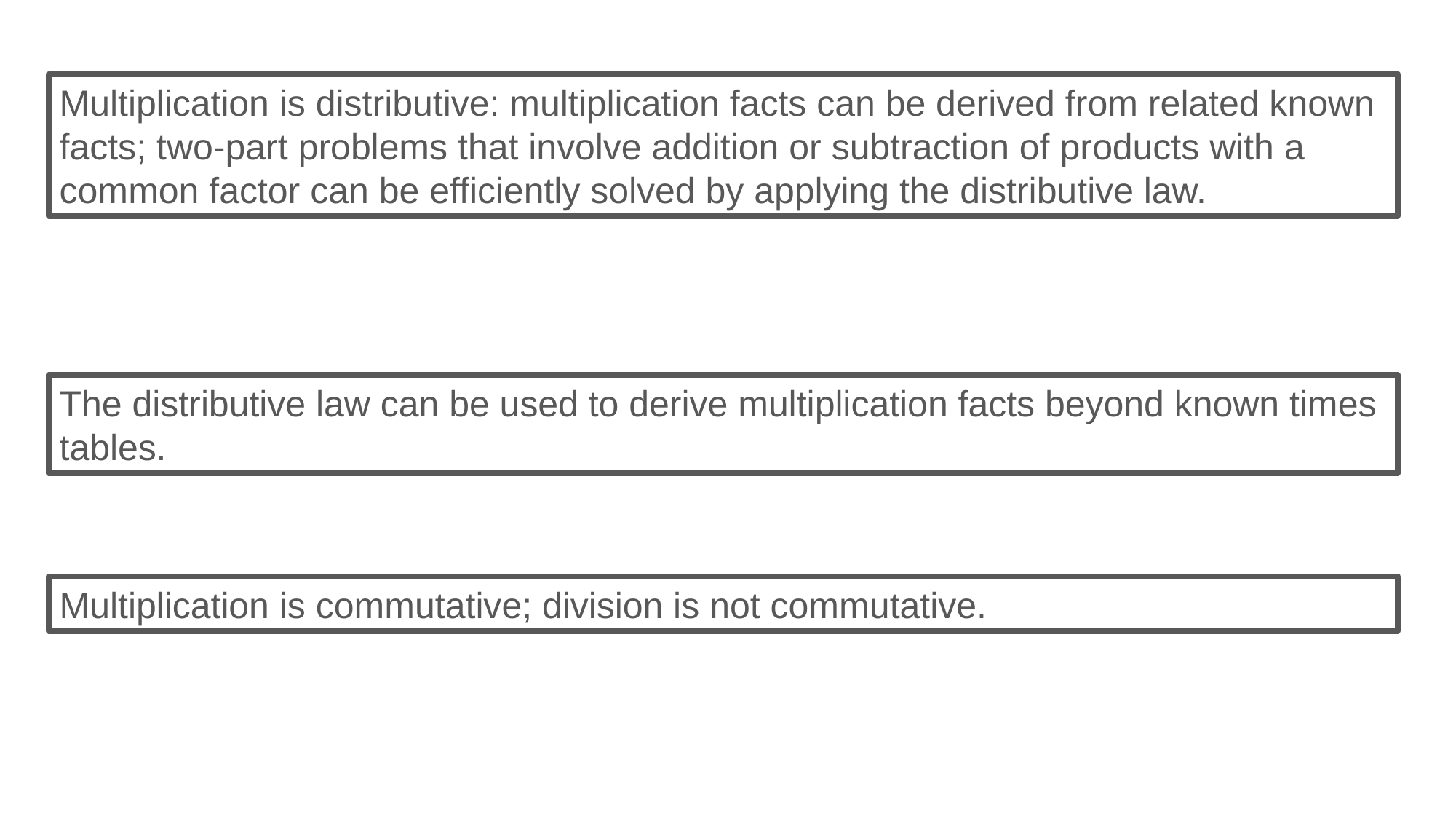

Multiplication is distributive: multiplication facts can be derived from related known facts; two-part problems that involve addition or subtraction of products with a common factor can be efficiently solved by applying the distributive law.
The distributive law can be used to derive multiplication facts beyond known times tables.
Multiplication is commutative; division is not commutative.